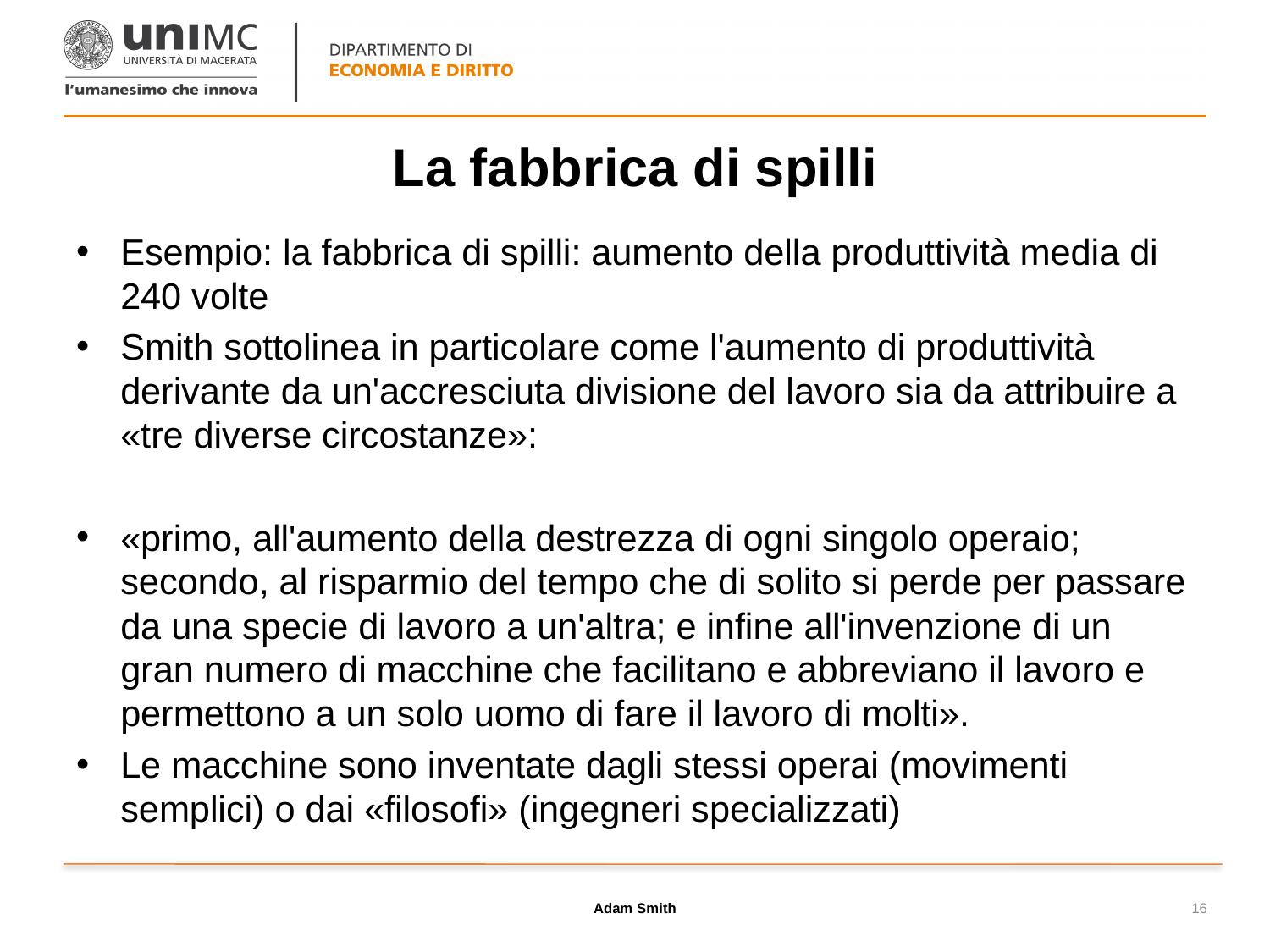

# La fabbrica di spilli
Esempio: la fabbrica di spilli: aumento della produttività media di 240 volte
Smith sottolinea in particolare come l'aumento di produttività derivante da un'accresciuta divisione del lavoro sia da attribuire a «tre diverse circostanze»:

«primo, all'aumento della destrezza di ogni singolo operaio; secondo, al risparmio del tempo che di solito si perde per passare da una specie di lavoro a un'altra; e infine all'invenzione di un gran numero di macchine che facilitano e abbreviano il lavoro e permettono a un solo uomo di fare il lavoro di molti».
Le macchine sono inventate dagli stessi operai (movimenti semplici) o dai «filosofi» (ingegneri specializzati)

Adam Smith
16